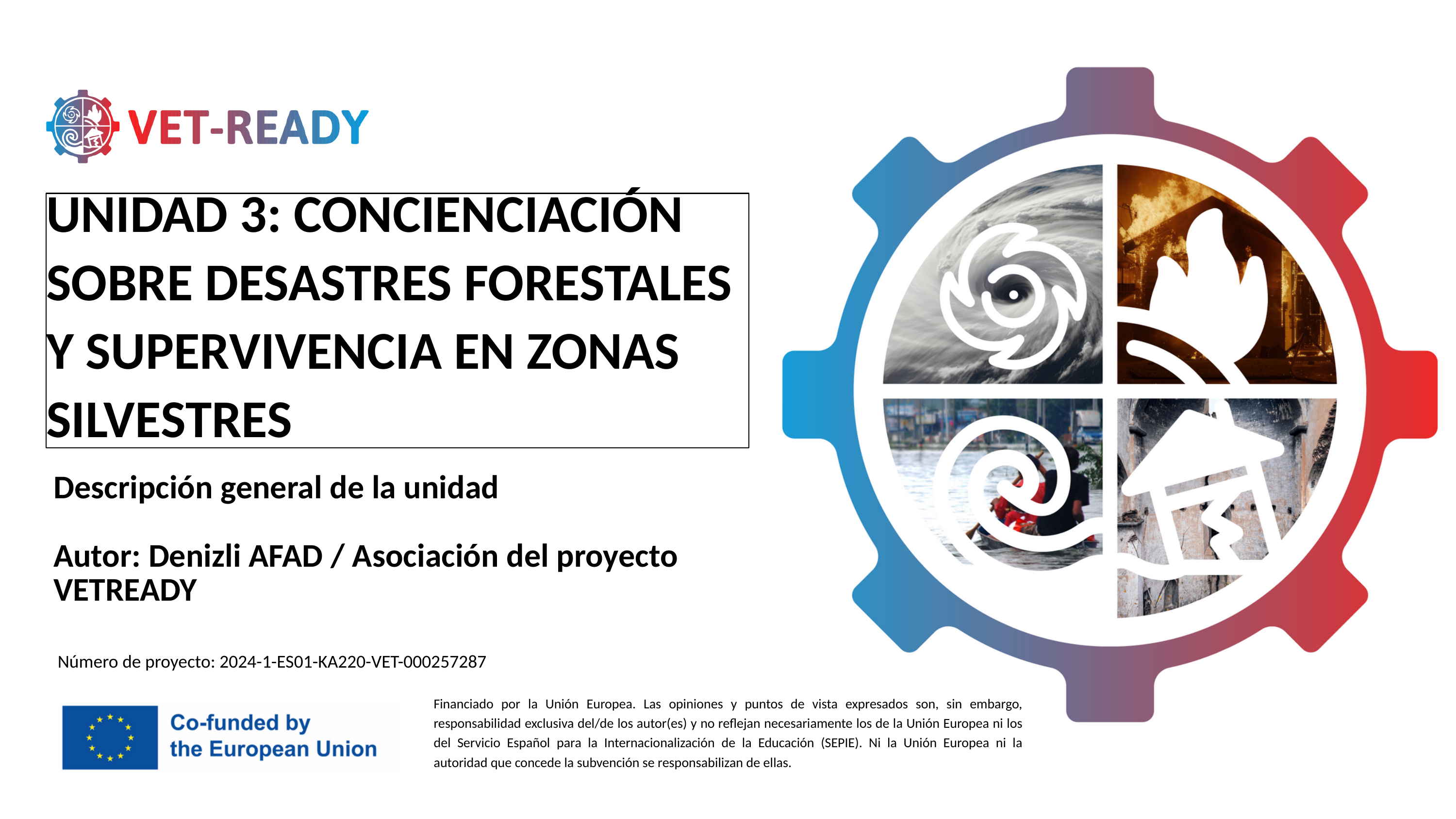

UNIDAD 3: CONCIENCIACIÓN SOBRE DESASTRES FORESTALES Y SUPERVIVENCIA EN ZONAS SILVESTRES
Descripción general de la unidad

Autor: Denizli AFAD / Asociación del proyecto VETREADY
 Número de proyecto: 2024-1-ES01-KA220-VET-000257287
Financiado por la Unión Europea. Las opiniones y puntos de vista expresados ​​son, sin embargo, responsabilidad exclusiva del/de los autor(es) y no reflejan necesariamente los de la Unión Europea ni los del Servicio Español para la Internacionalización de la Educación (SEPIE). Ni la Unión Europea ni la autoridad que concede la subvención se responsabilizan de ellas.